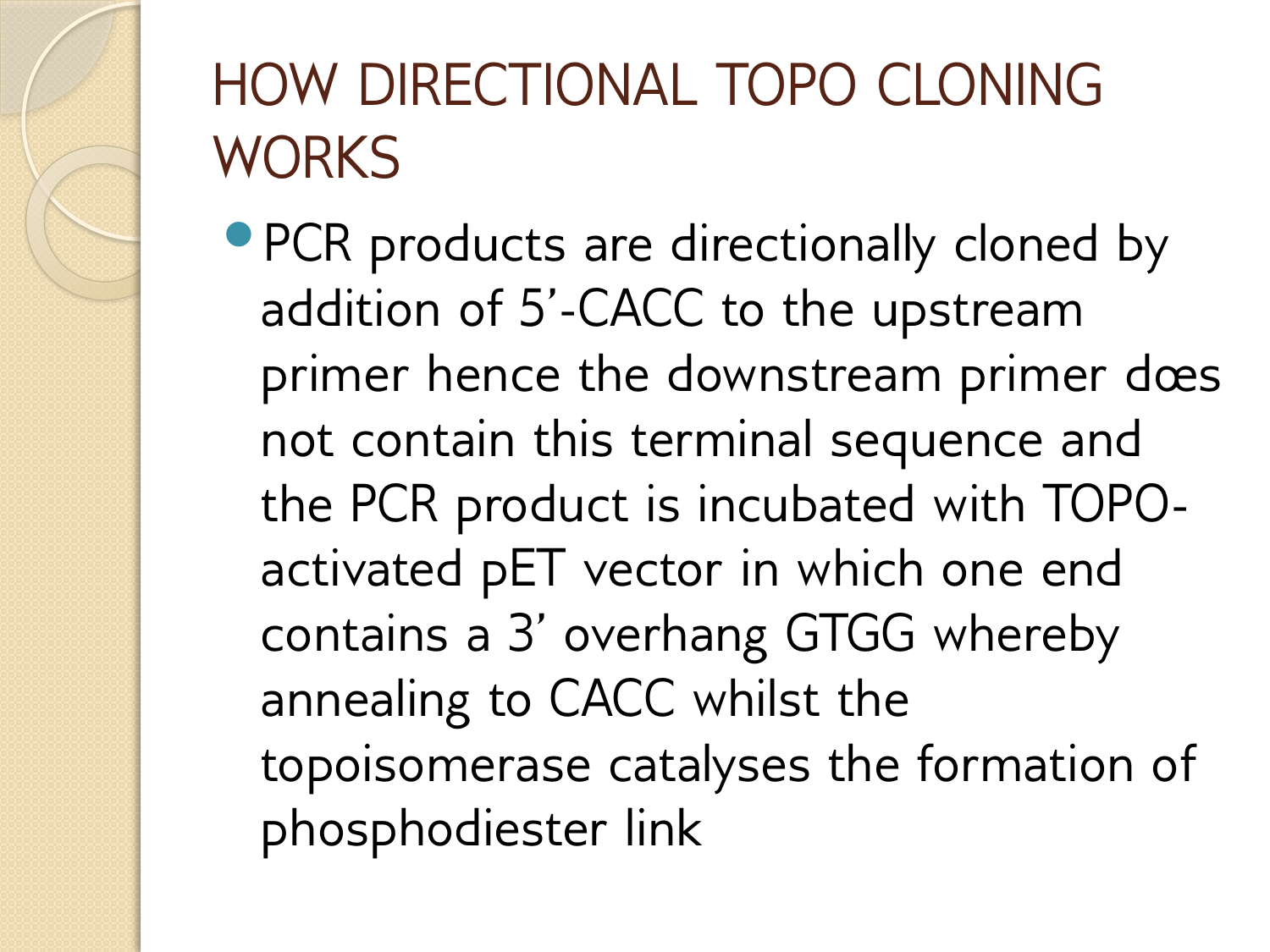

# HOW DIRECTIONAL TOPO CLONING WORKS
PCR products are directionally cloned by addition of 5’-CACC to the upstream primer hence the downstream primer does not contain this terminal sequence and the PCR product is incubated with TOPO- activated pET vector in which one end contains a 3’ overhang GTGG whereby annealing to CACC whilst the topoisomerase catalyses the formation of phosphodiester link